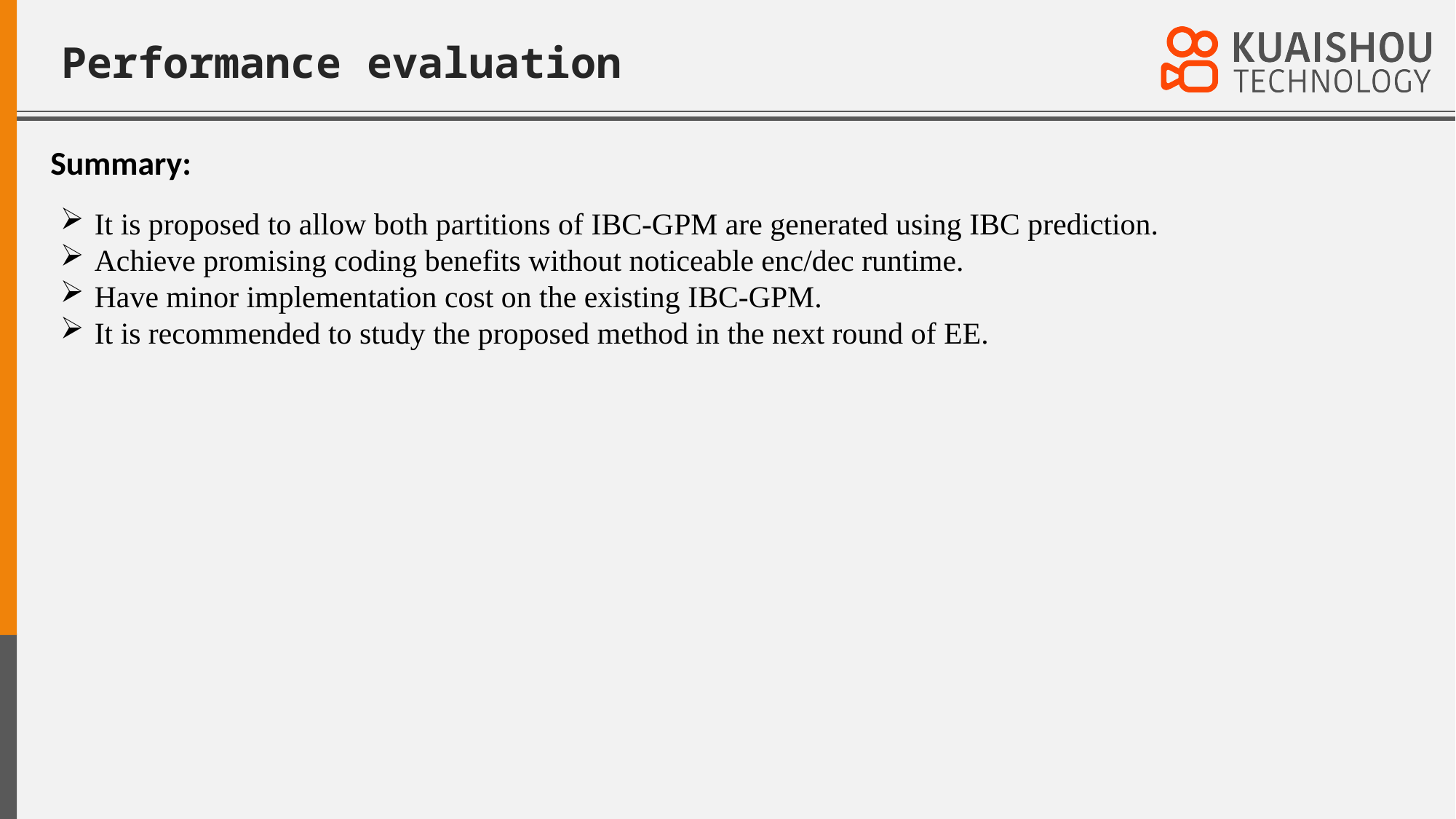

# Performance evaluation
Summary:

It is proposed to allow both partitions of IBC-GPM are generated using IBC prediction.
Achieve promising coding benefits without noticeable enc/dec runtime.
Have minor implementation cost on the existing IBC-GPM.
It is recommended to study the proposed method in the next round of EE.